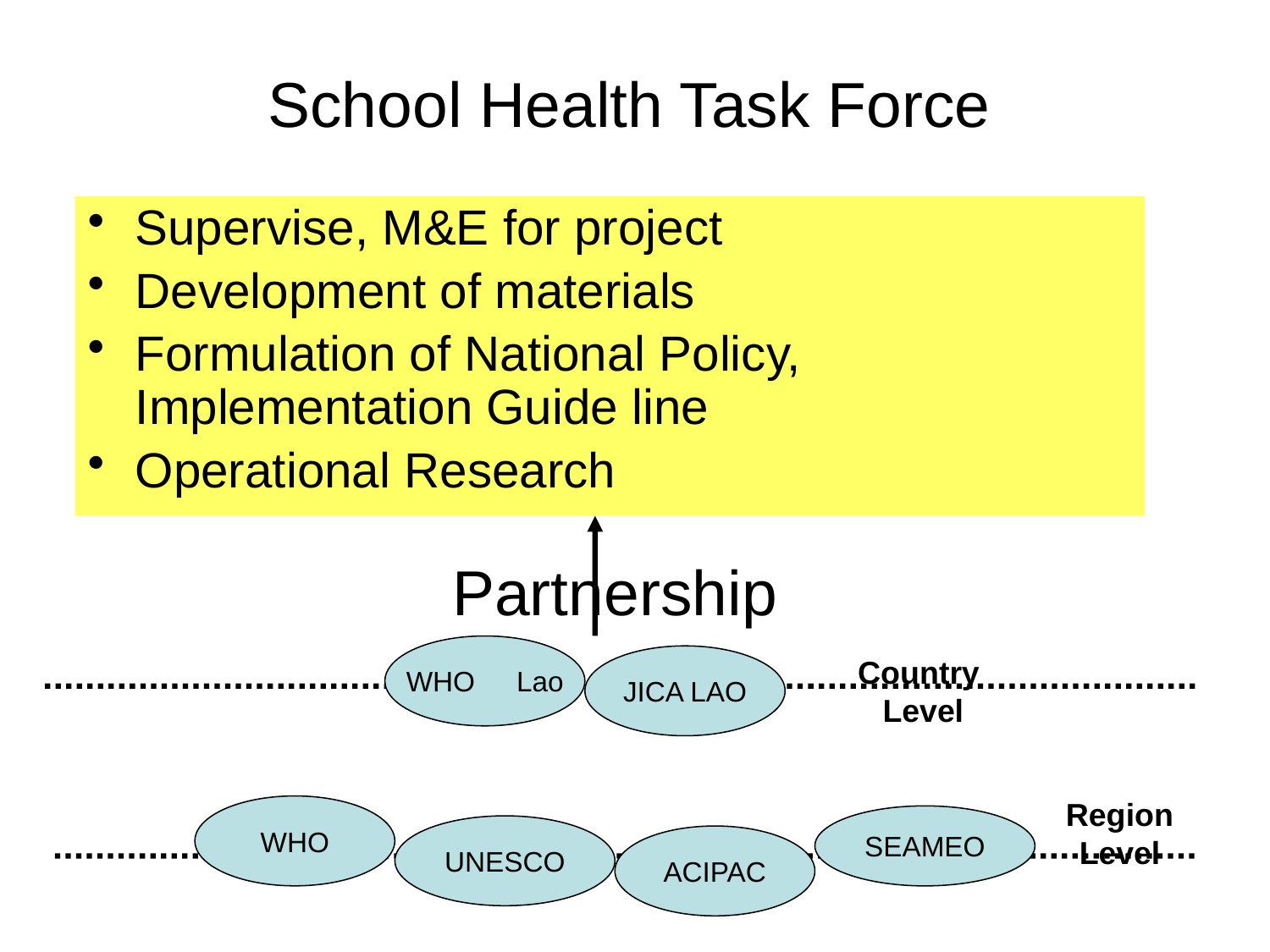

# School Health Task Force
Supervise, M&E for project
Development of materials
Formulation of National Policy, Implementation Guide line
Operational Research

Partnership
WHO　Lao
JICA LAO
Country
Level

Region
Level
WHO
SEAMEO
UNESCO
ACIPAC